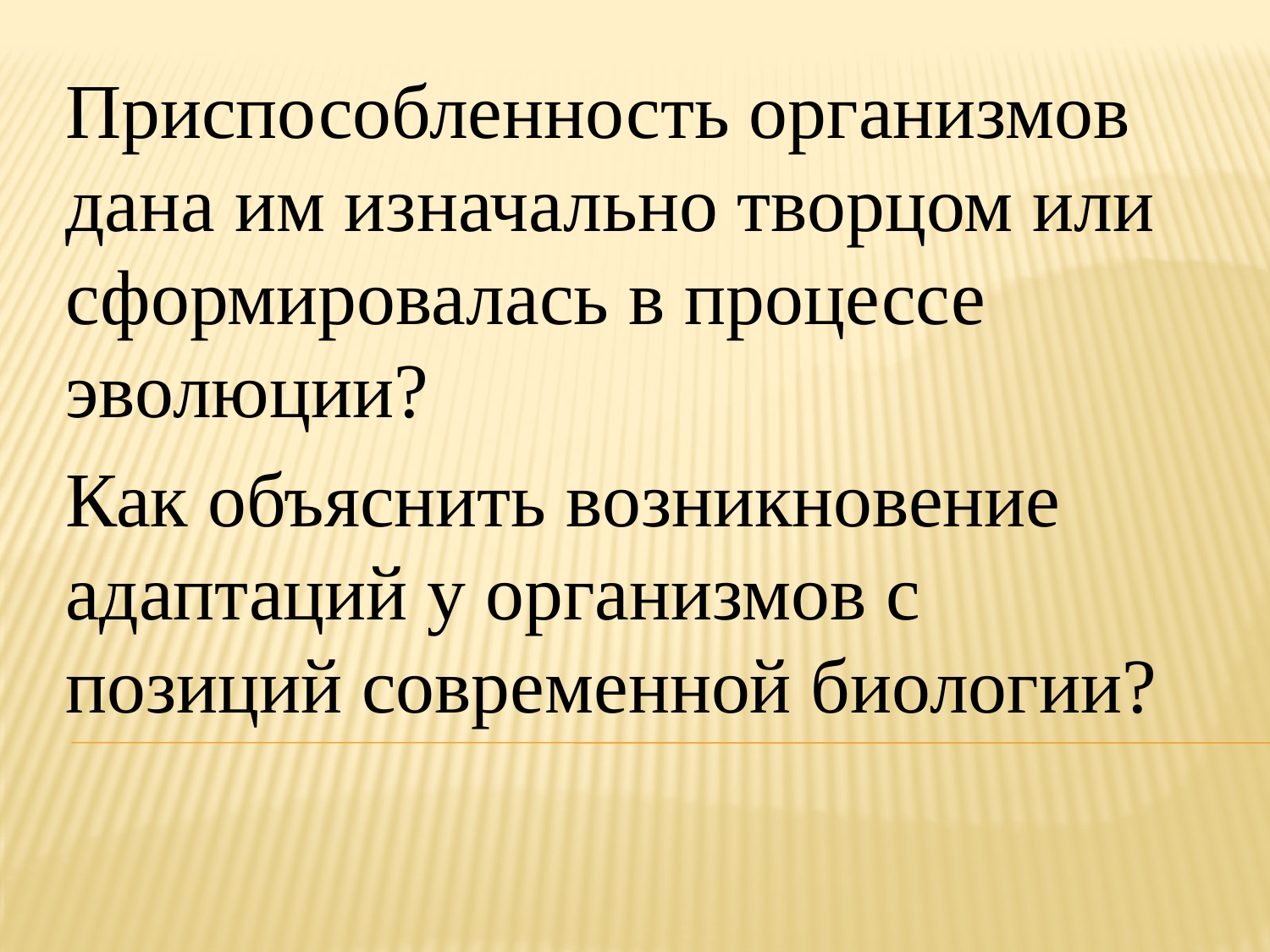

Приспособленность организмов дана им изначально творцом или сформировалась в процессе эволюции?
Как объяснить возникновение адаптаций у организмов с позиций современной биологии?